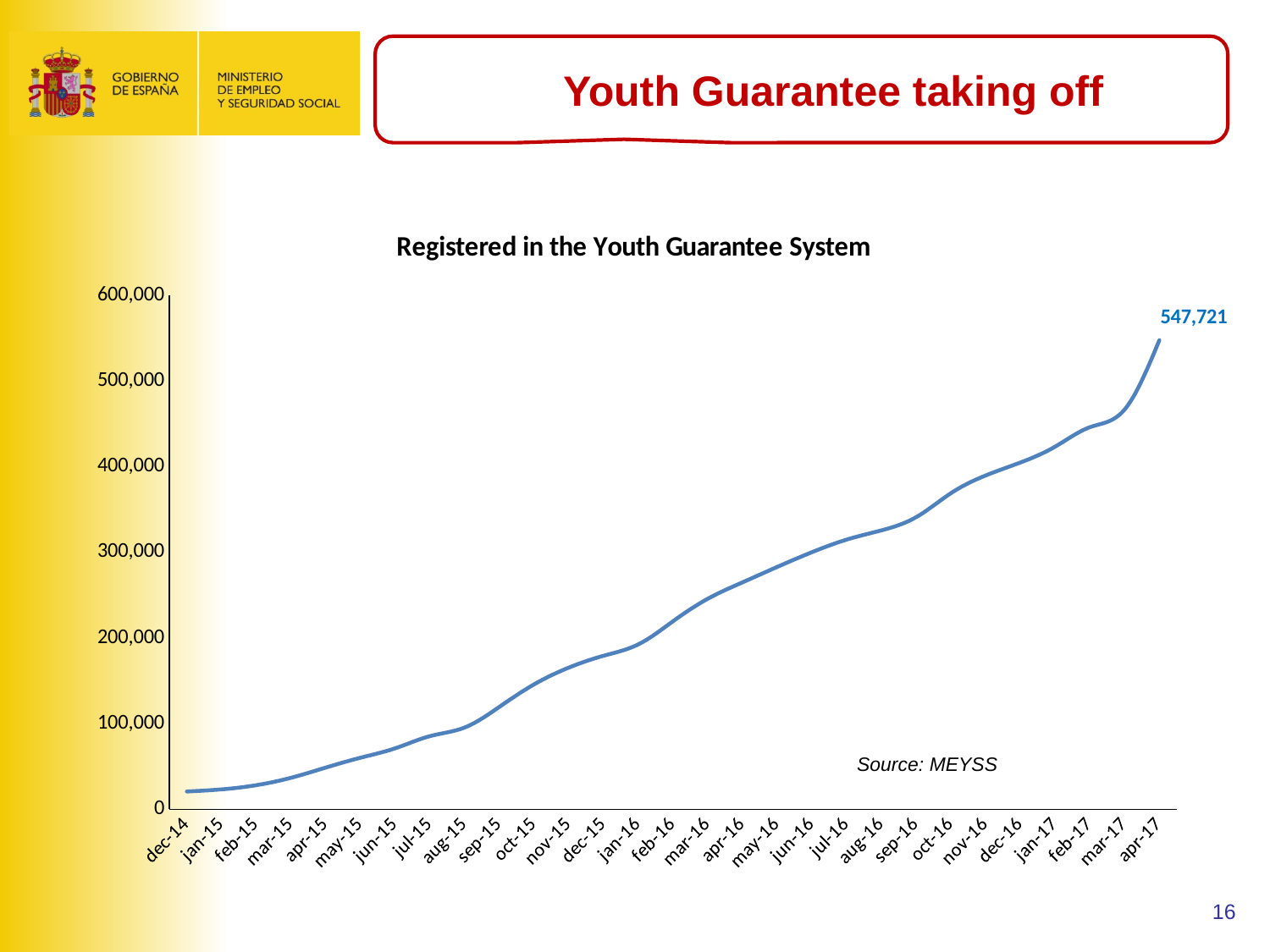

Youth Guarantee taking off

### Chart: Registered in the Youth Guarantee System

| Category |  |
|---|---|
| dec-14 | 20660.0 |
| jan-15 | 23153.0 |
| feb-15 | 28037.0 |
| mar-15 | 36678.0 |
| apr-15 | 48576.0 |
| may-15 | 60094.0 |
| jun-15 | 71101.0 |
| jul-15 | 85284.0 |
| aug-15 | 95399.0 |
| sep-15 | 119514.0 |
| oct-15 | 145796.0 |
| nov-15 | 165329.0 |
| dec-15 | 179161.0 |
| jan-16 | 192503.0 |
| feb-16 | 219509.0 |
| mar-16 | 245725.0 |
| apr-16 | 264875.0 |
| may-16 | 282920.0 |
| jun-16 | 300079.0 |
| jul-16 | 314856.0 |
| aug-16 | 325636.0 |
| sep-16 | 341097.0 |
| oct-16 | 369056.0 |
| nov-16 | 389727.0 |
| dec-16 | 404841.0 |
| jan-17 | 423387.0 |
| feb-17 | 446064.0 |
| mar-17 | 466799.0 |
| apr-17 | 547721.0 |
Source: MEYSS

16